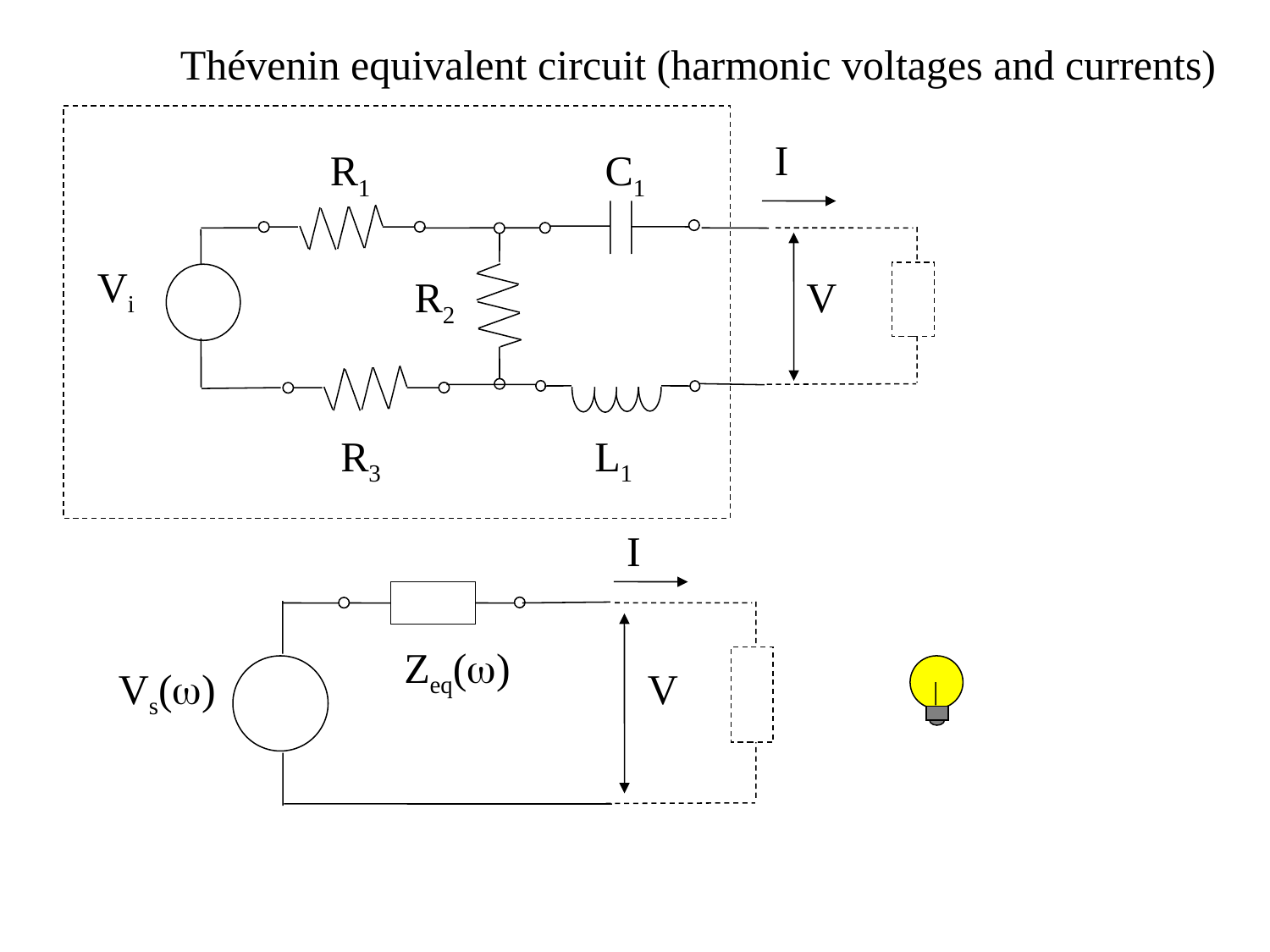

Thévenin equivalent circuit (harmonic voltages and currents)

I
R1
C1

Vi

R2
V

R3
L1
I

Zeq(ω)
Vs(ω)

V